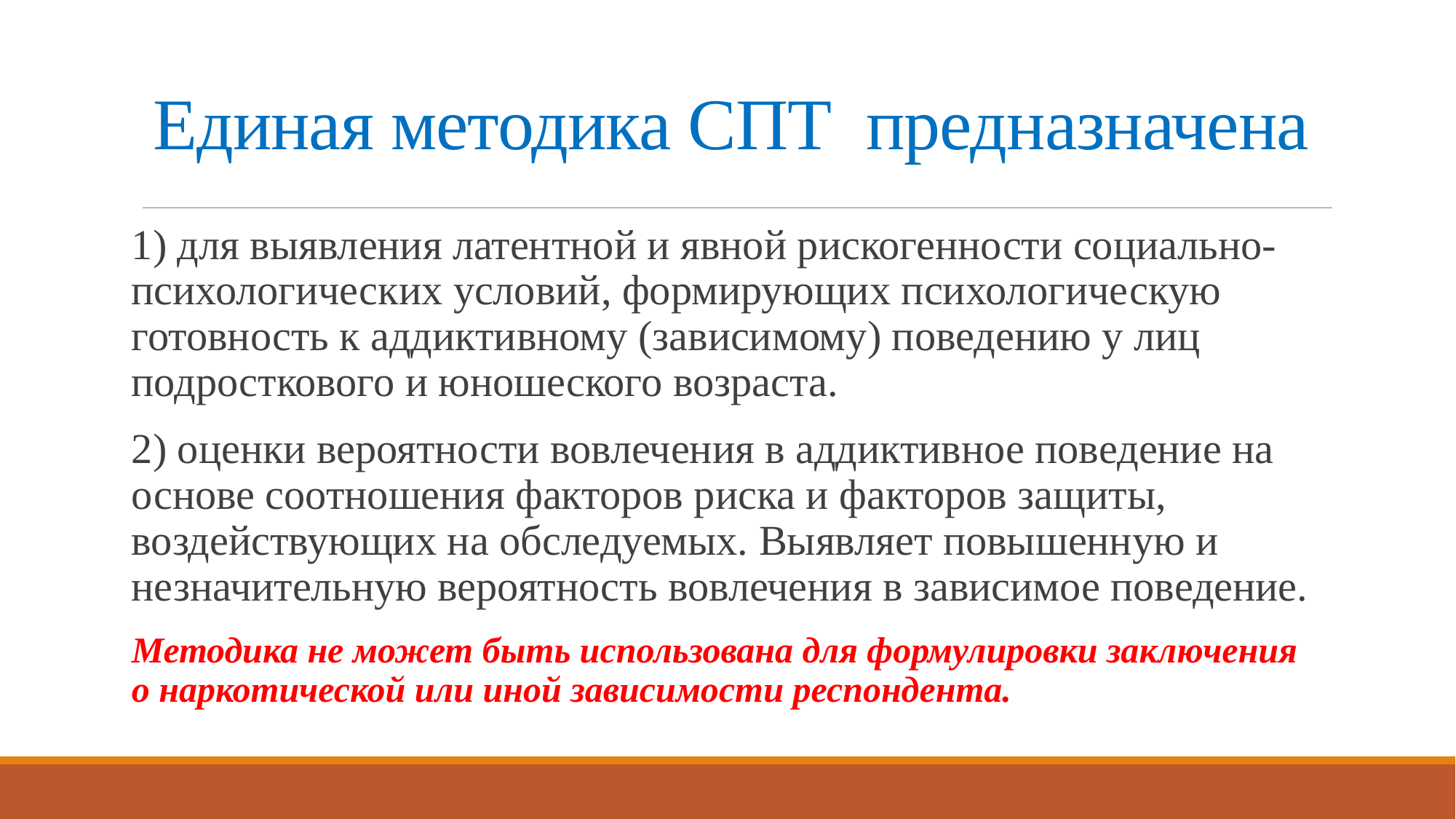

# Единая методика СПТ  предназначена

1) для выявления латентной и явной рискогенности социально-психологических условий, формирующих психологическую готовность к аддиктивному (зависимому) поведению у лиц подросткового и юношеского возраста.
2) оценки вероятности вовлечения в аддиктивное поведение на основе соотношения факторов риска и факторов защиты, воздействующих на обследуемых. Выявляет повышенную и незначительную вероятность вовлечения в зависимое поведение.
Методика не может быть использована для формулировки заключения
о наркотической или иной зависимости респондента.